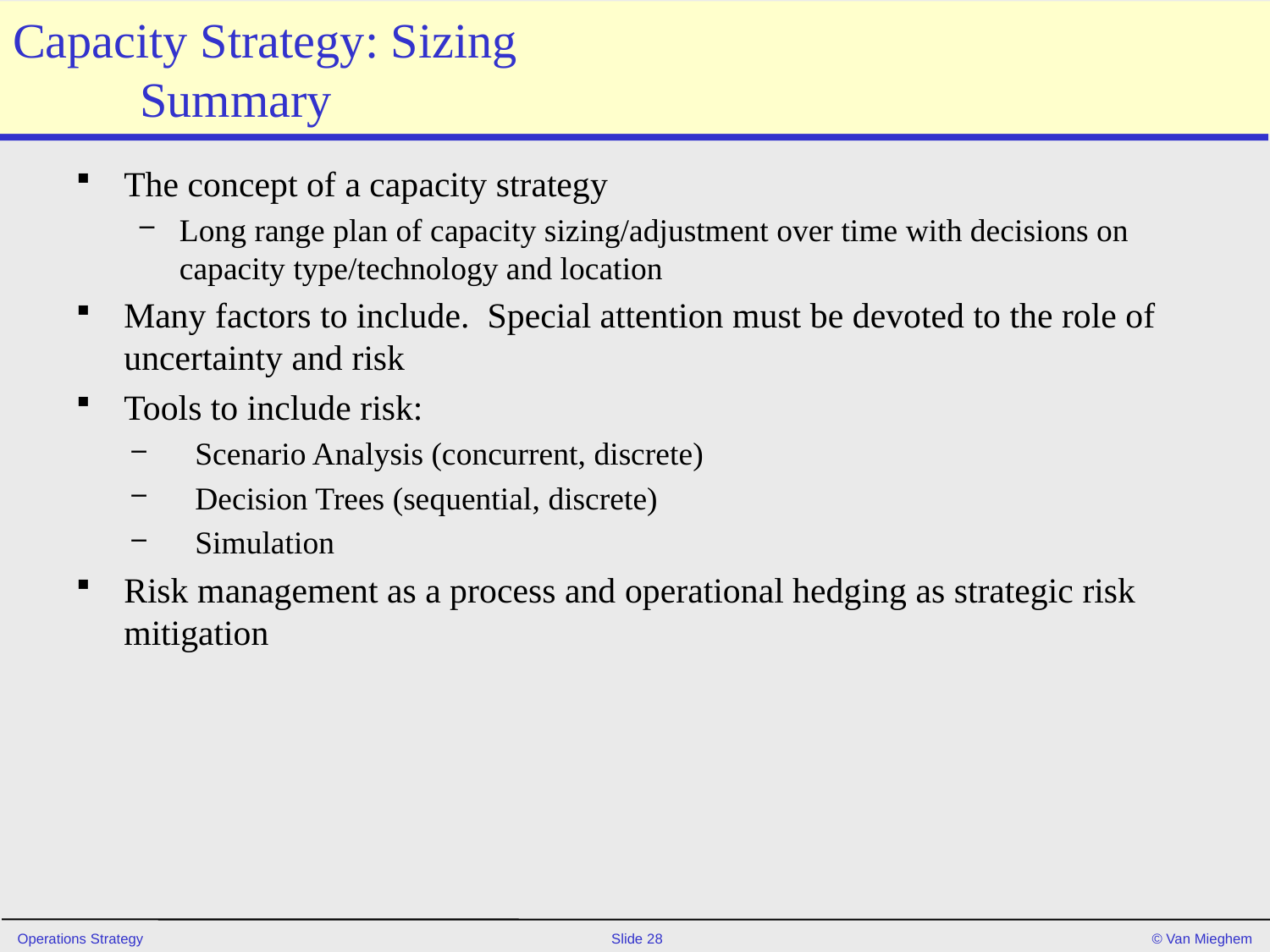

# Capacity Strategy: Sizing Summary
The concept of a capacity strategy
Long range plan of capacity sizing/adjustment over time with decisions on capacity type/technology and location
Many factors to include.  Special attention must be devoted to the role of uncertainty and risk
Tools to include risk:
Scenario Analysis (concurrent, discrete)
Decision Trees (sequential, discrete)
Simulation
Risk management as a process and operational hedging as strategic risk mitigation